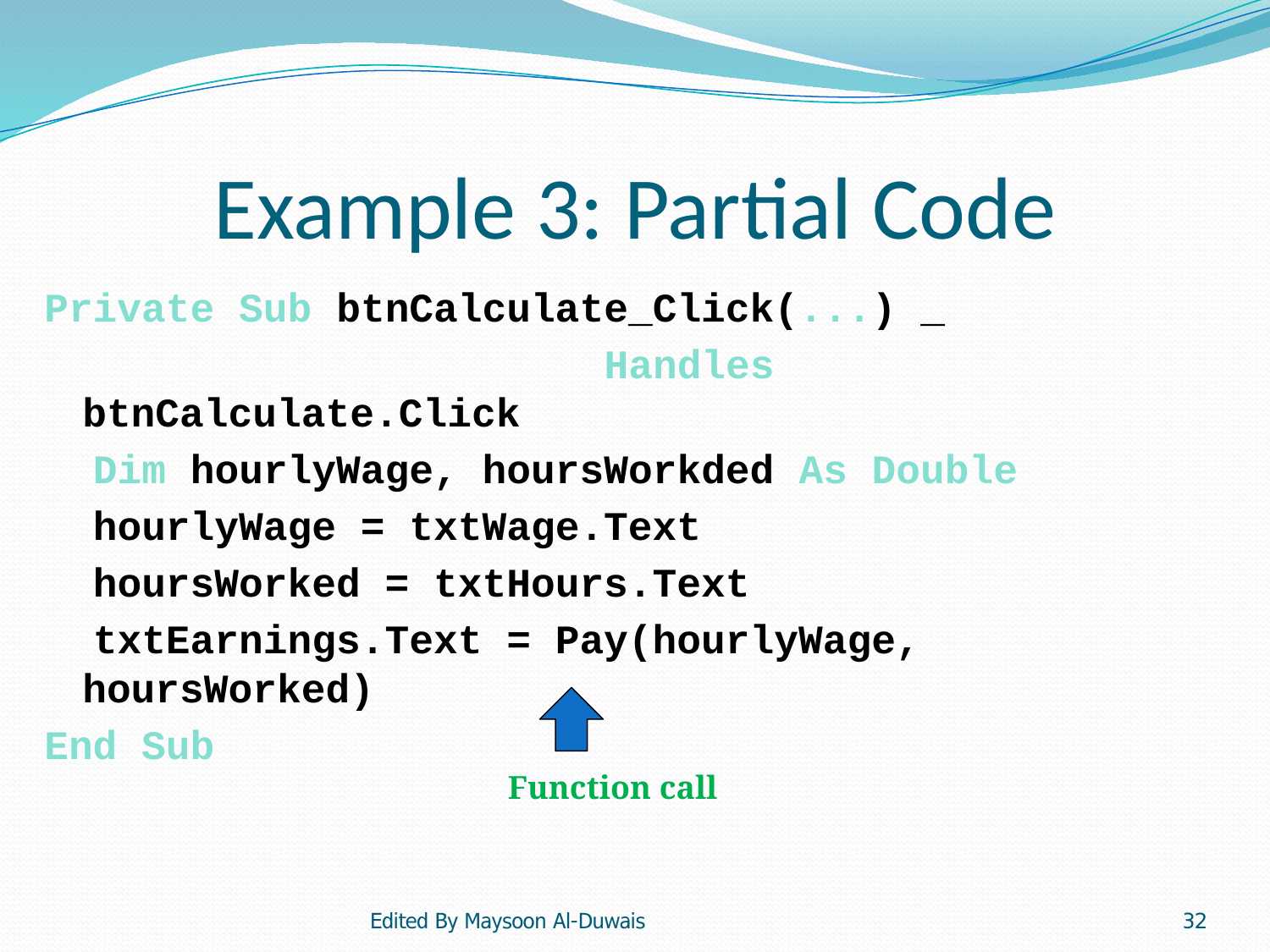

# Example 3: Partial Code
Private Sub btnCalculate_Click(...) _
                       Handles btnCalculate.Click
  Dim hourlyWage, hoursWorkded As Double
  hourlyWage = txtWage.Text
  hoursWorked = txtHours.Text
  txtEarnings.Text = Pay(hourlyWage, hoursWorked)
End Sub

Function call
Edited By Maysoon Al-Duwais
32